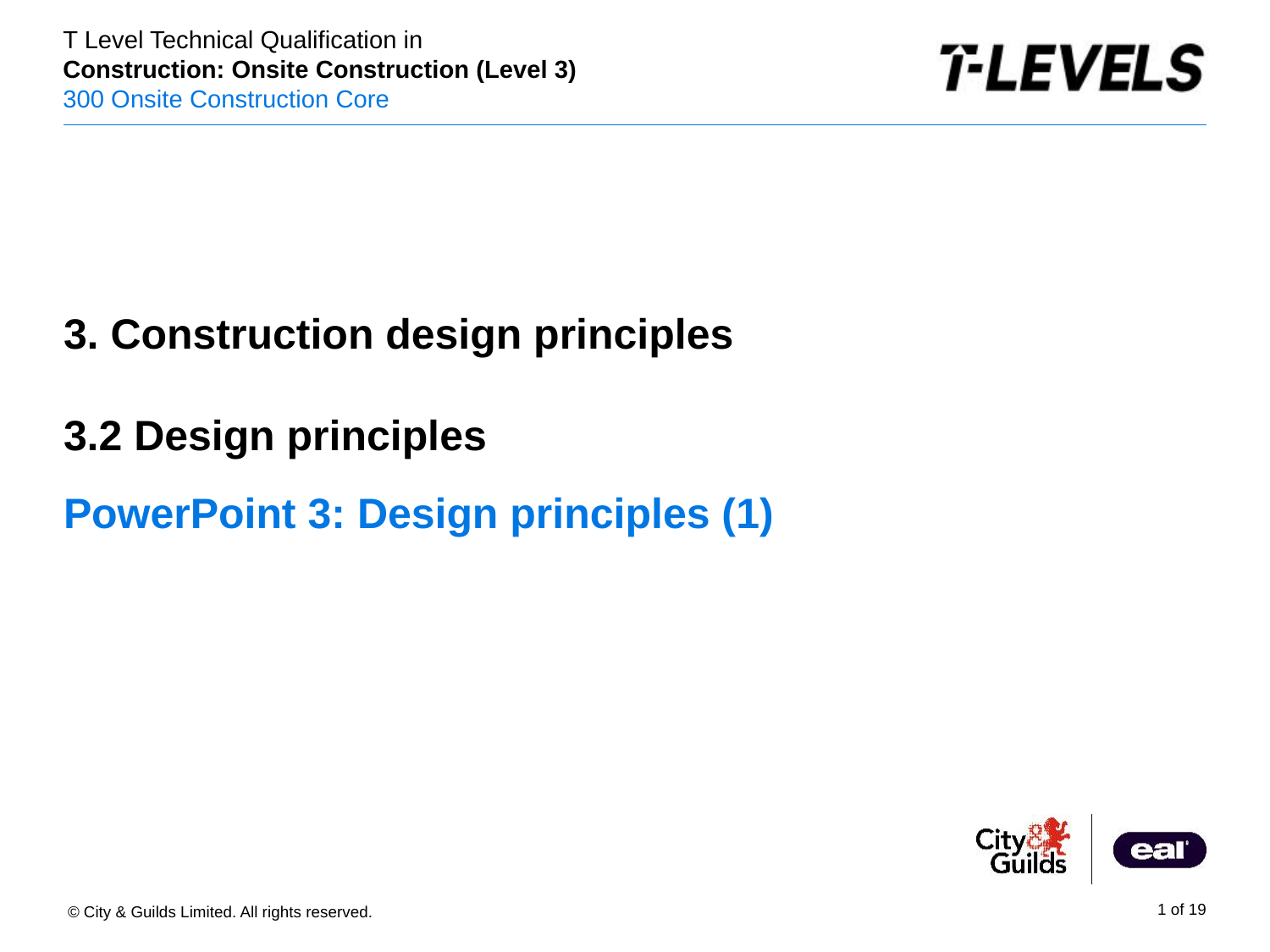

PowerPoint ation
3. Construction design principles

3.2 Design principles
# PowerPoint 3: Design principles (1)